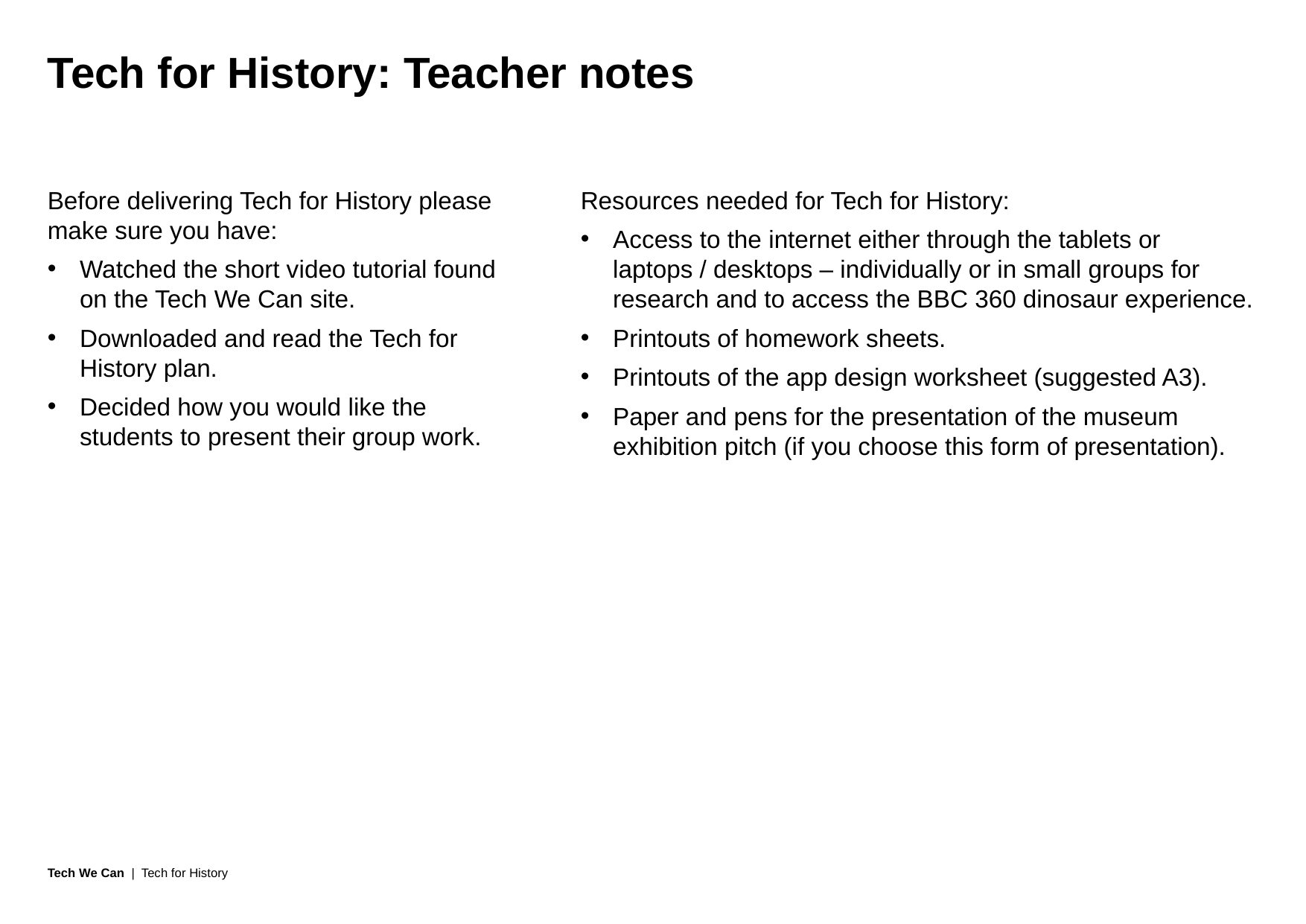

# Tech for History: Teacher notes
Resources needed for Tech for History:
Access to the internet either through the tablets or laptops / desktops – individually or in small groups for research and to access the BBC 360 dinosaur experience.
Printouts of homework sheets.
Printouts of the app design worksheet (suggested A3).
Paper and pens for the presentation of the museum exhibition pitch (if you choose this form of presentation).
Before delivering Tech for History please make sure you have:
Watched the short video tutorial found on the Tech We Can site.
Downloaded and read the Tech for History plan.
Decided how you would like the students to present their group work.
Tech We Can  |  Tech for History
1